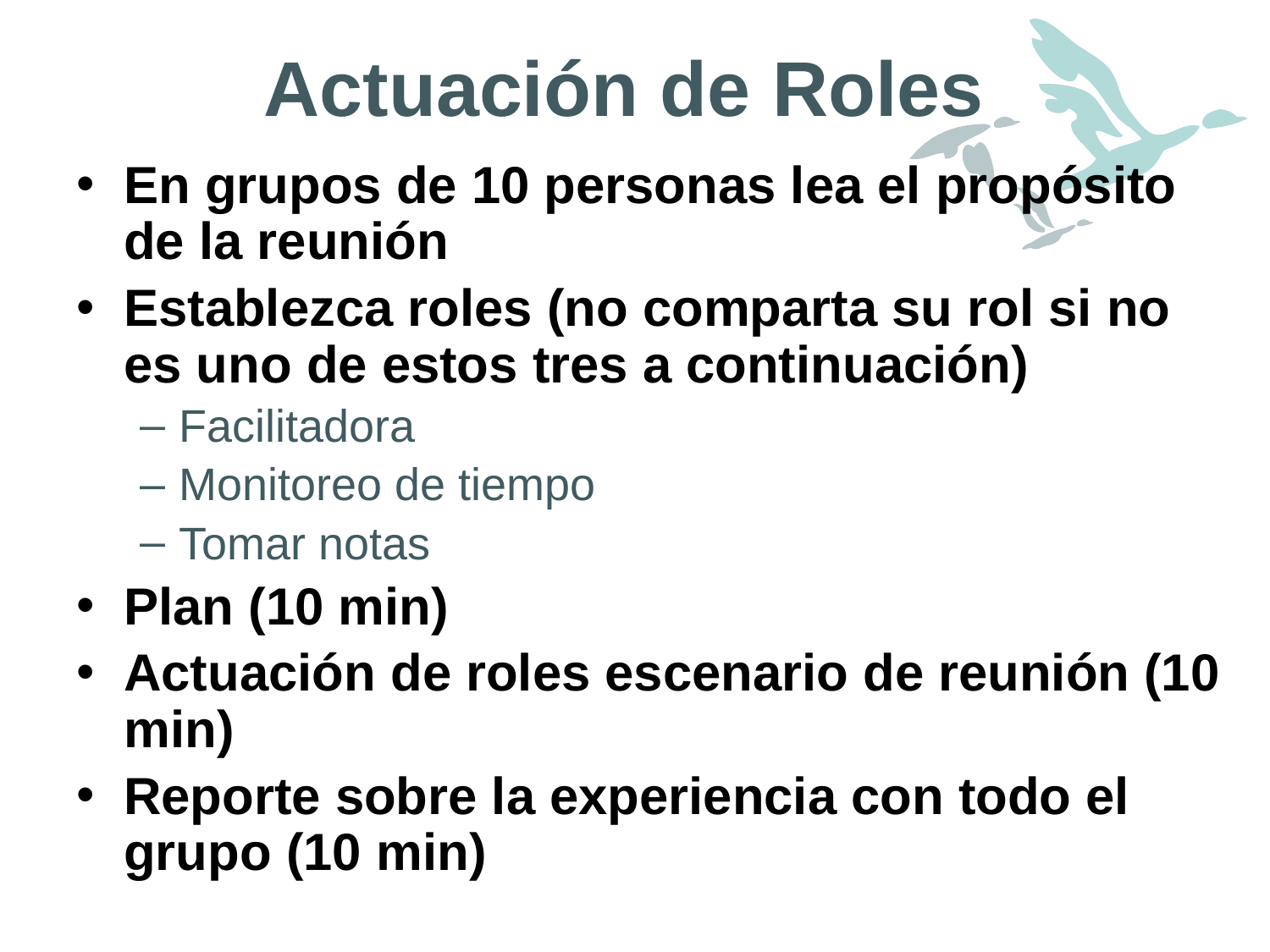

# Actuación de Roles
En grupos de 10 personas lea el propósito de la reunión
Establezca roles (no comparta su rol si no es uno de estos tres a continuación)
Facilitadora
Monitoreo de tiempo
Tomar notas
Plan (10 min)
Actuación de roles escenario de reunión (10 min)
Reporte sobre la experiencia con todo el grupo (10 min)